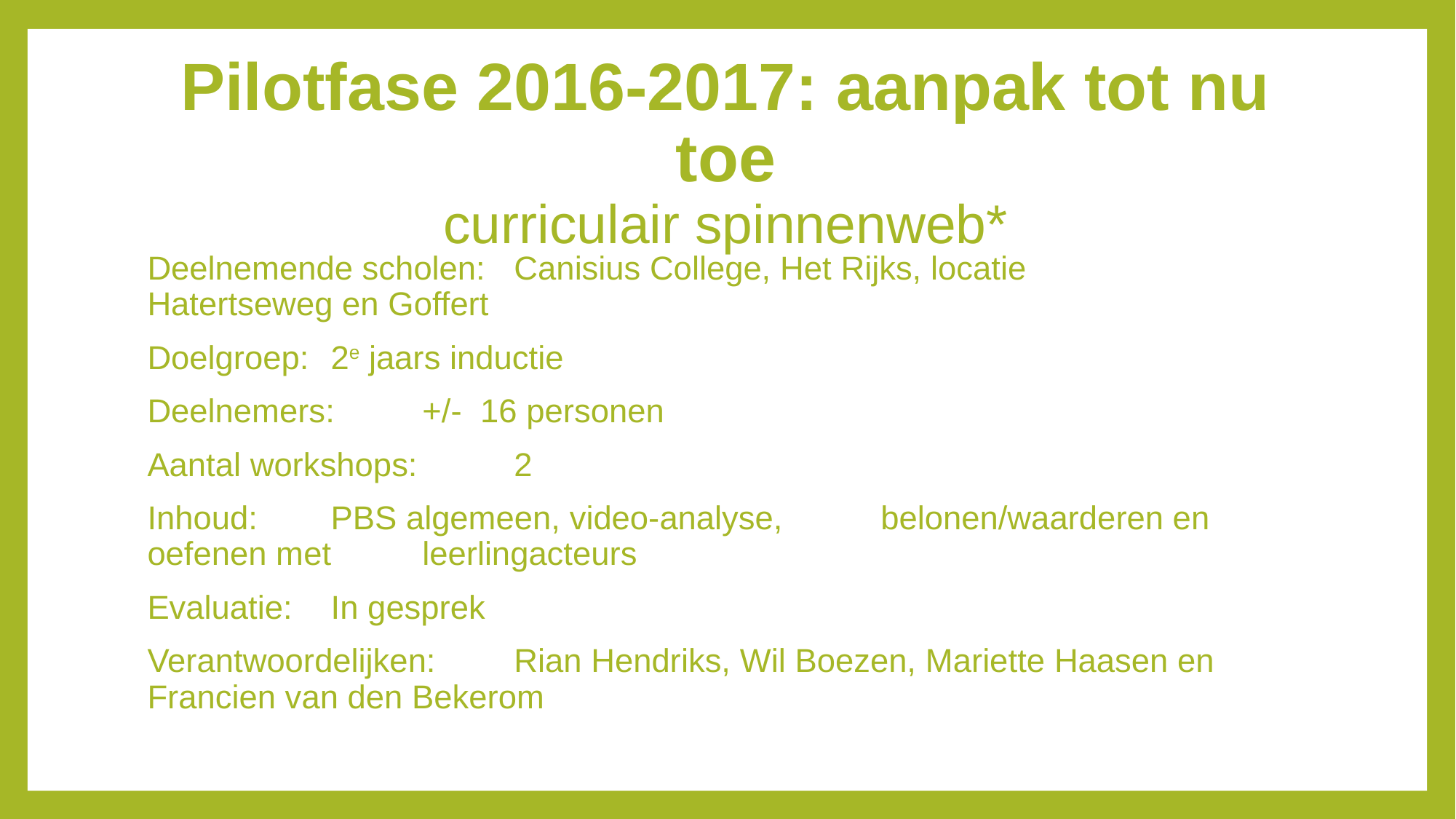

# Pilotfase 2016-2017: aanpak tot nu toe curriculair spinnenweb*
Deelnemende scholen: 	Canisius College, Het Rijks, locatie 						Hatertseweg en Goffert
Doelgroep: 			2e jaars inductie
Deelnemers: 			+/-  16 personen
Aantal workshops: 		2
Inhoud: 			PBS algemeen, video-analyse, 						belonen/waarderen en oefenen met 						leerlingacteurs
Evaluatie: 			In gesprek
Verantwoordelijken: 		Rian Hendriks, Wil Boezen, Mariette Haasen en 				Francien van den Bekerom